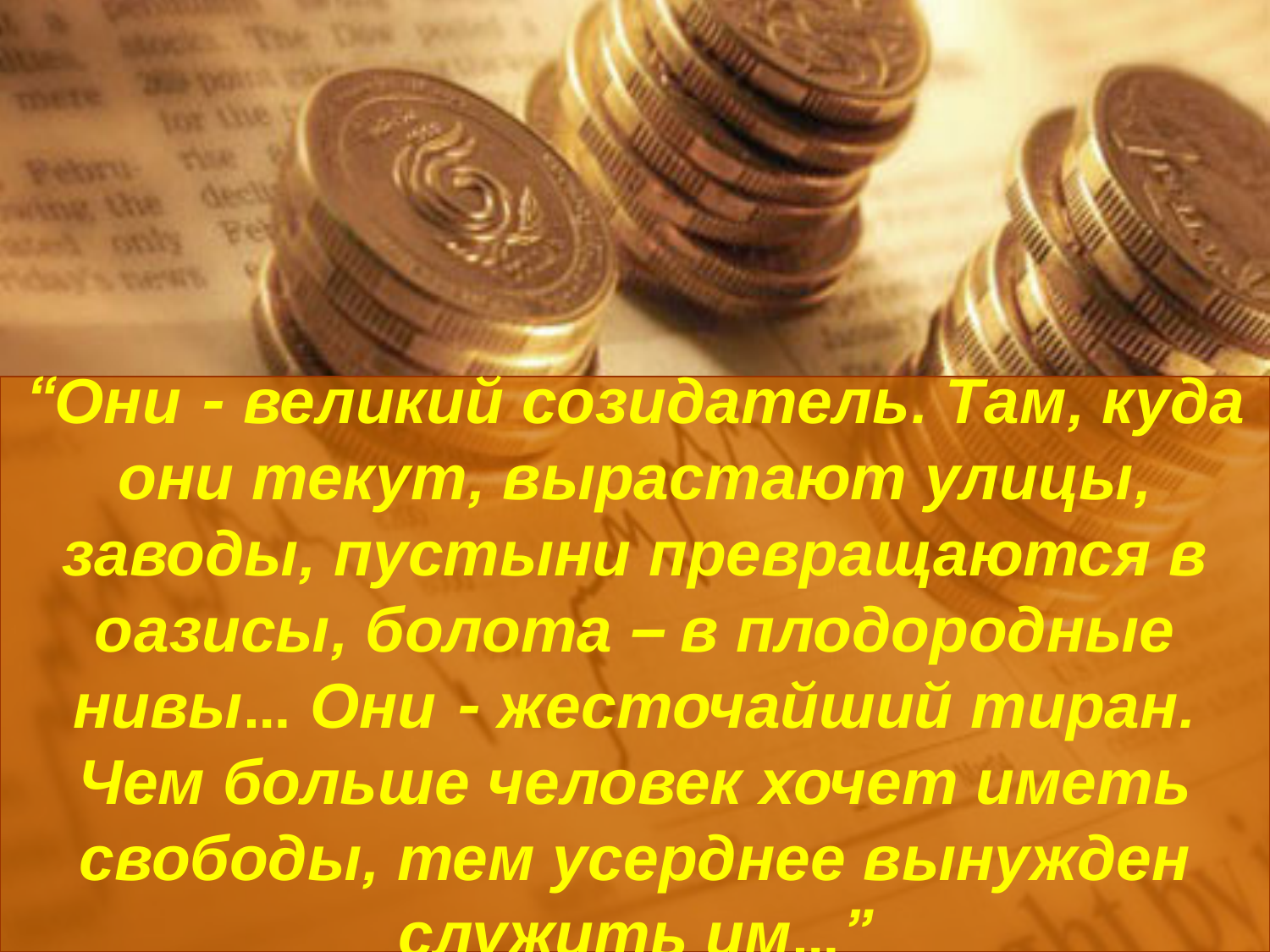

# “Они - великий созидатель. Там, куда они текут, вырастают улицы, заводы, пустыни превращаются в оазисы, болота – в плодородные нивы… Они - жесточайший тиран. Чем больше человек хочет иметь свободы, тем усерднее вынужден служить им…”